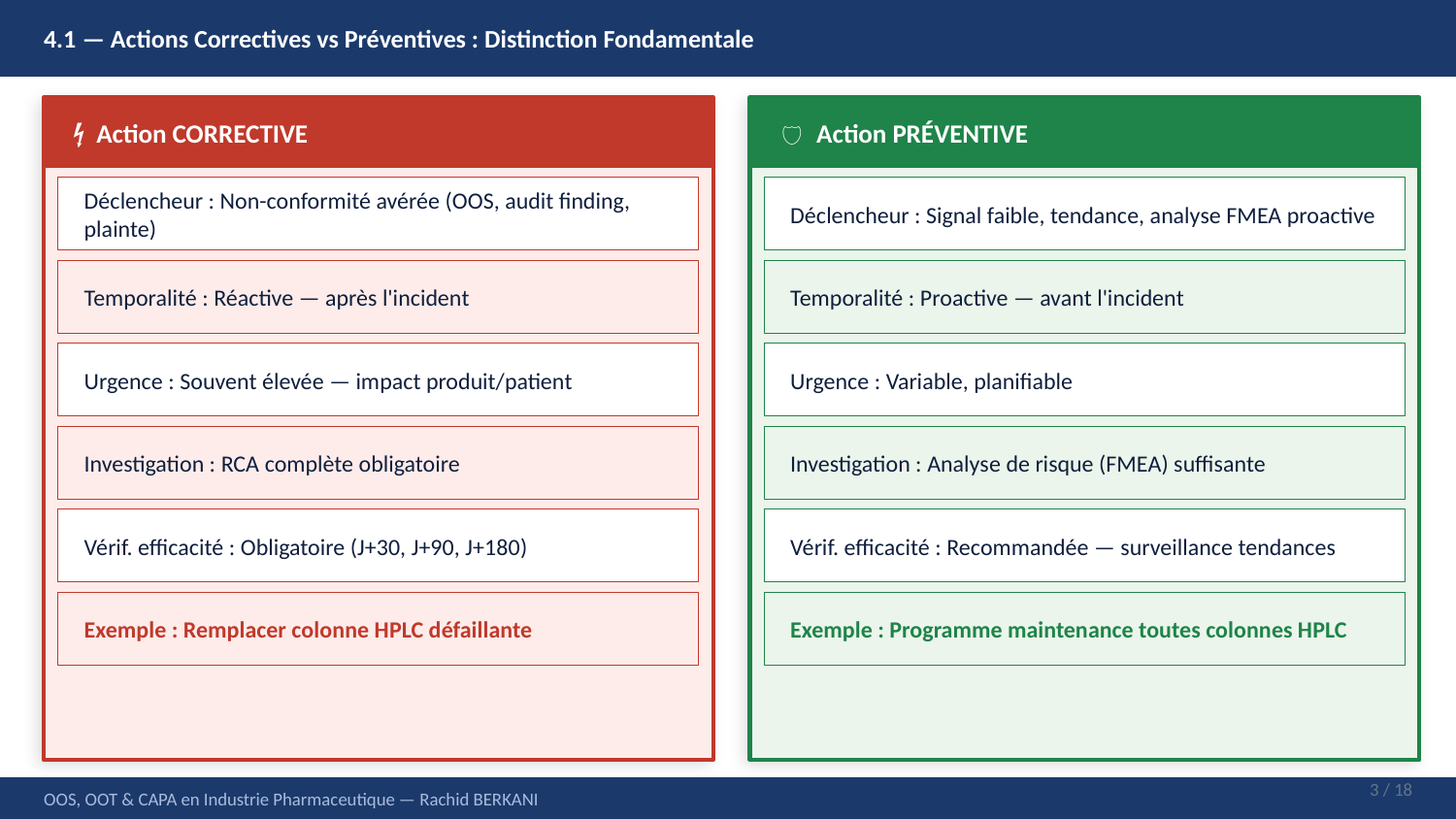

4.1 — Actions Correctives vs Préventives : Distinction Fondamentale

⚡  Action CORRECTIVE

🛡  Action PRÉVENTIVE

Déclencheur : Non-conformité avérée (OOS, audit finding, plainte)
Déclencheur : Signal faible, tendance, analyse FMEA proactive

Temporalité : Réactive — après l'incident
Temporalité : Proactive — avant l'incident

Urgence : Souvent élevée — impact produit/patient
Urgence : Variable, planifiable

Investigation : RCA complète obligatoire
Investigation : Analyse de risque (FMEA) suffisante

Vérif. efficacité : Obligatoire (J+30, J+90, J+180)
Vérif. efficacité : Recommandée — surveillance tendances

Exemple : Remplacer colonne HPLC défaillante
Exemple : Programme maintenance toutes colonnes HPLC
3 / 18

OOS, OOT & CAPA en Industrie Pharmaceutique — Rachid BERKANI